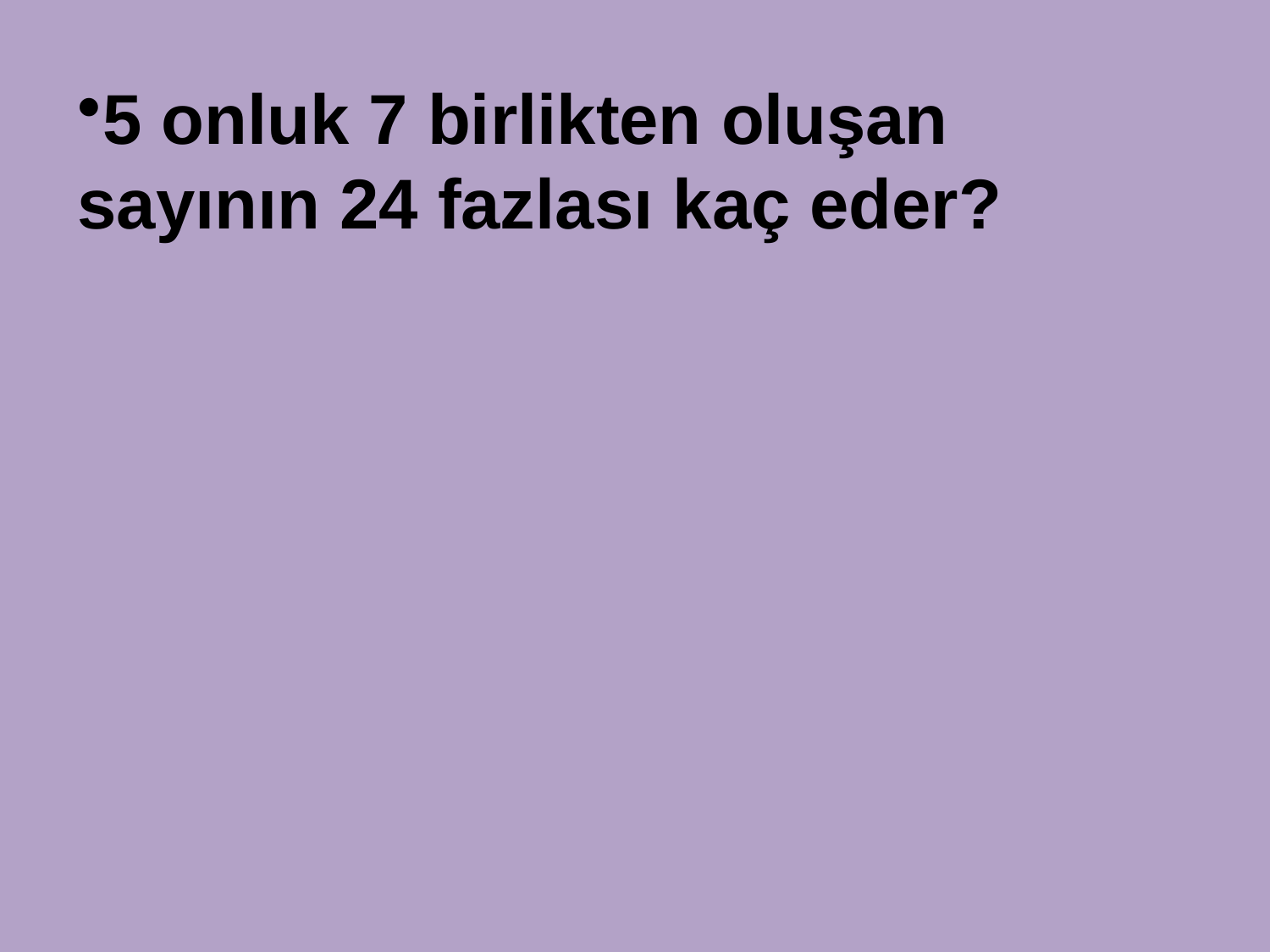

5 onluk 7 birlikten oluşan sayının 24 fazlası kaç eder?